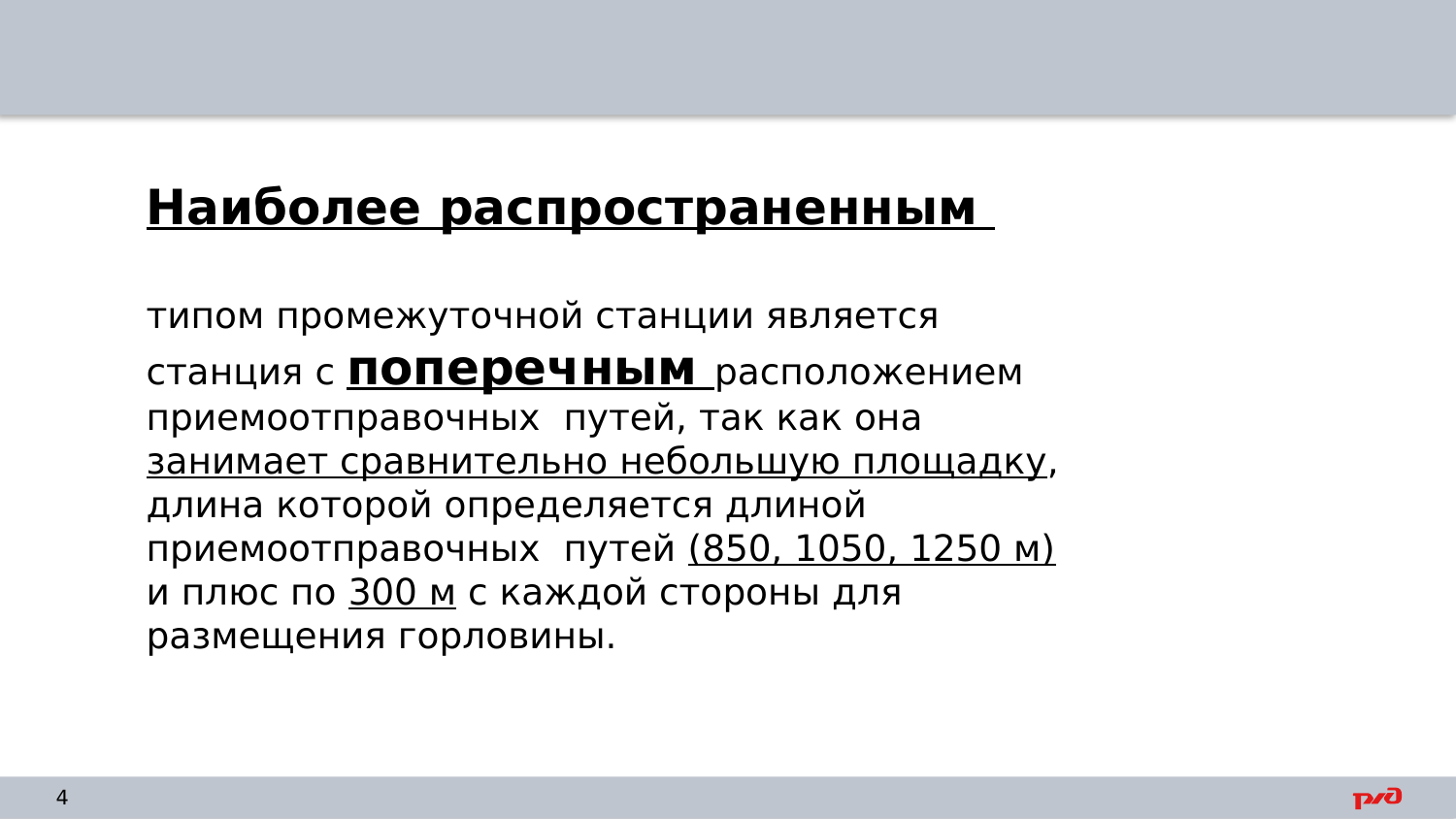

Наиболее распространенным

типом промежуточной станции является
станция с поперечным расположением приемоотправочных  путей, так как она занимает сравнительно небольшую площадку, длина которой определяется длиной приемоотправочных  путей (850, 1050, 1250 м) и плюс по 300 м с каждой стороны для размещения горловины.